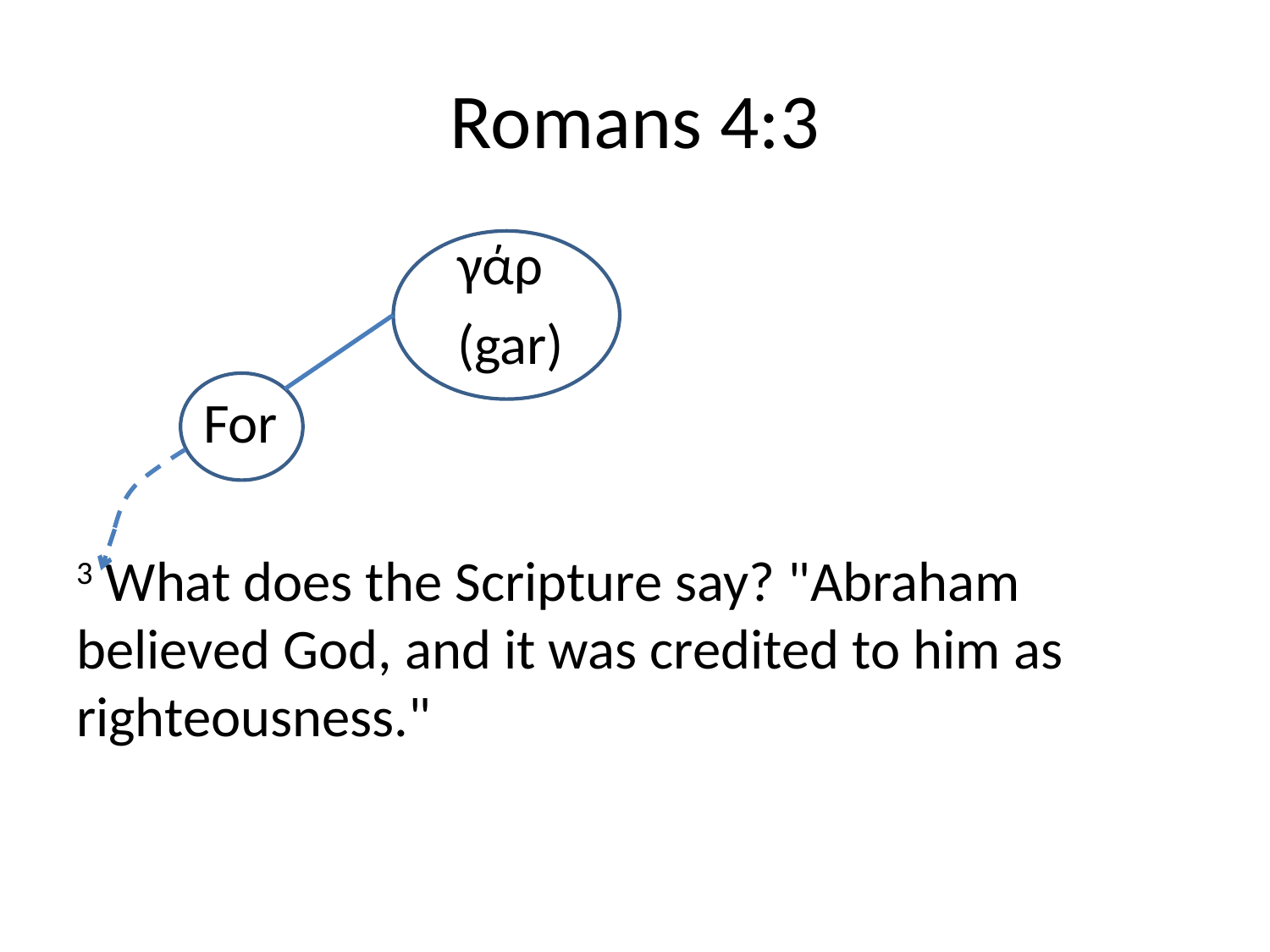

# Romans 4:3
			γάρ
			(gar)
	For

3 What does the Scripture say? "Abraham believed God, and it was credited to him as righteousness."